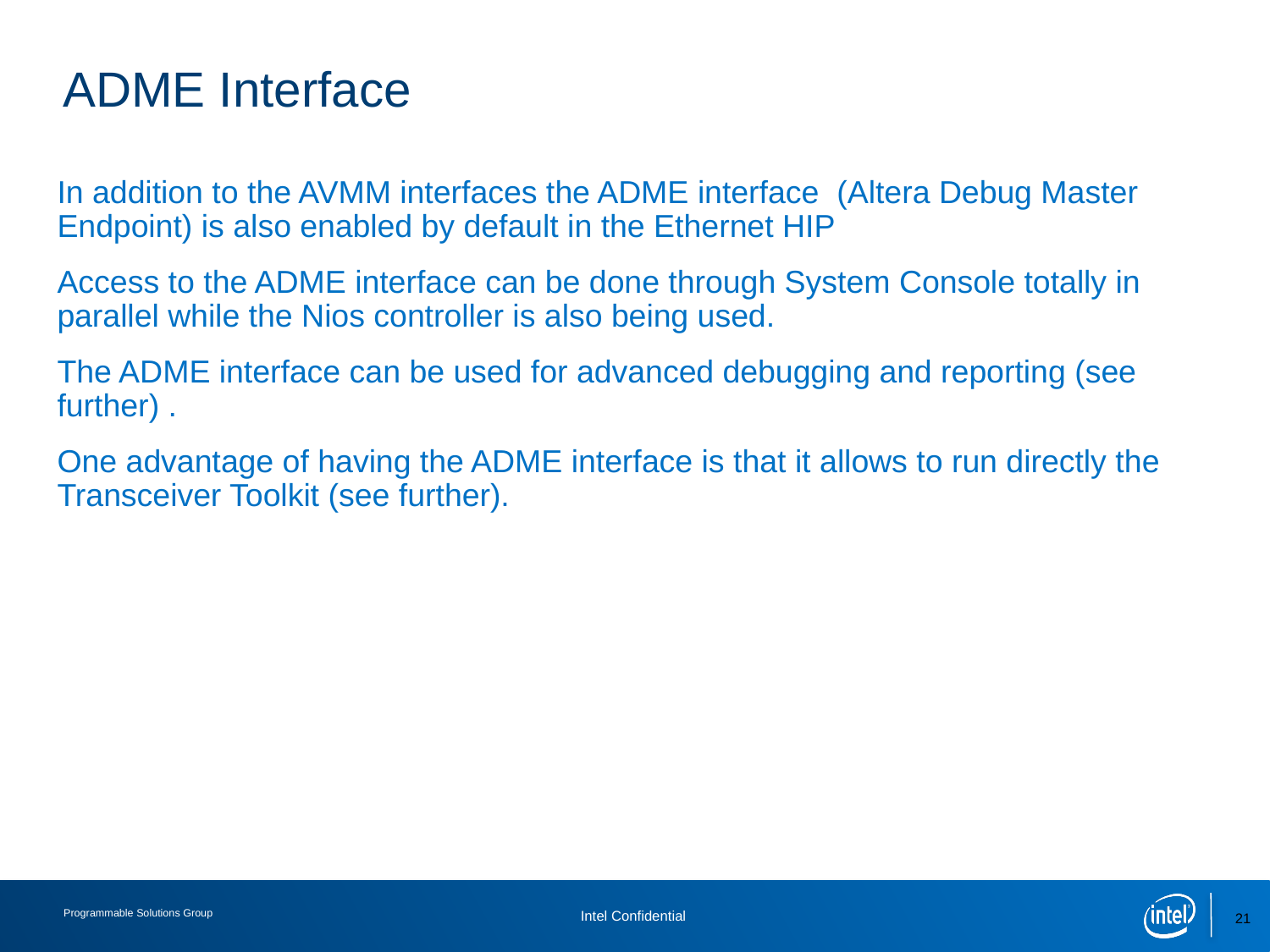

# ADME Interface
In addition to the AVMM interfaces the ADME interface  (Altera Debug Master Endpoint) is also enabled by default in the Ethernet HIP
Access to the ADME interface can be done through System Console totally in parallel while the Nios controller is also being used.
The ADME interface can be used for advanced debugging and reporting (see further) .
One advantage of having the ADME interface is that it allows to run directly the Transceiver Toolkit (see further).
21